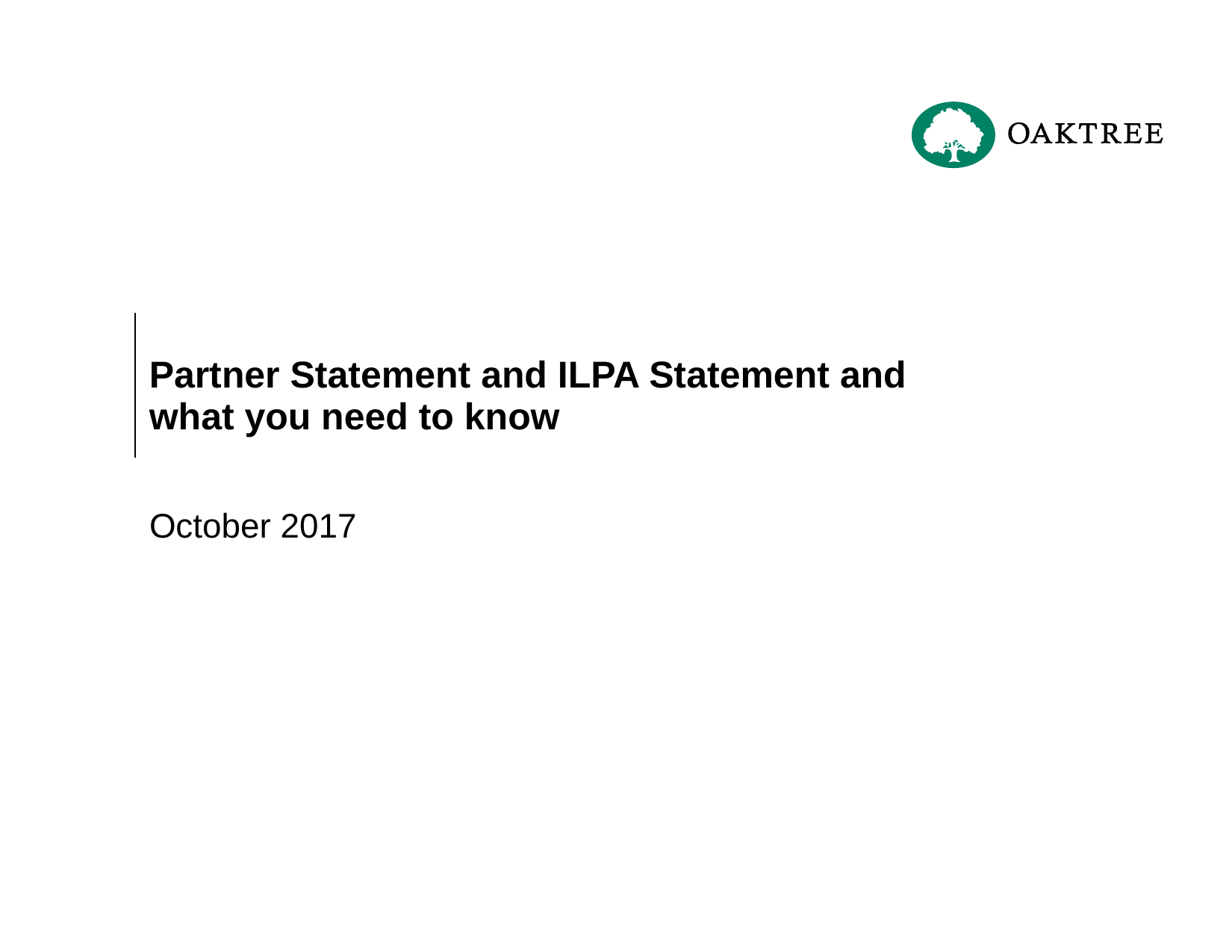

| Partner Statement and ILPA Statement and what you need to know |
| --- |
October 2017